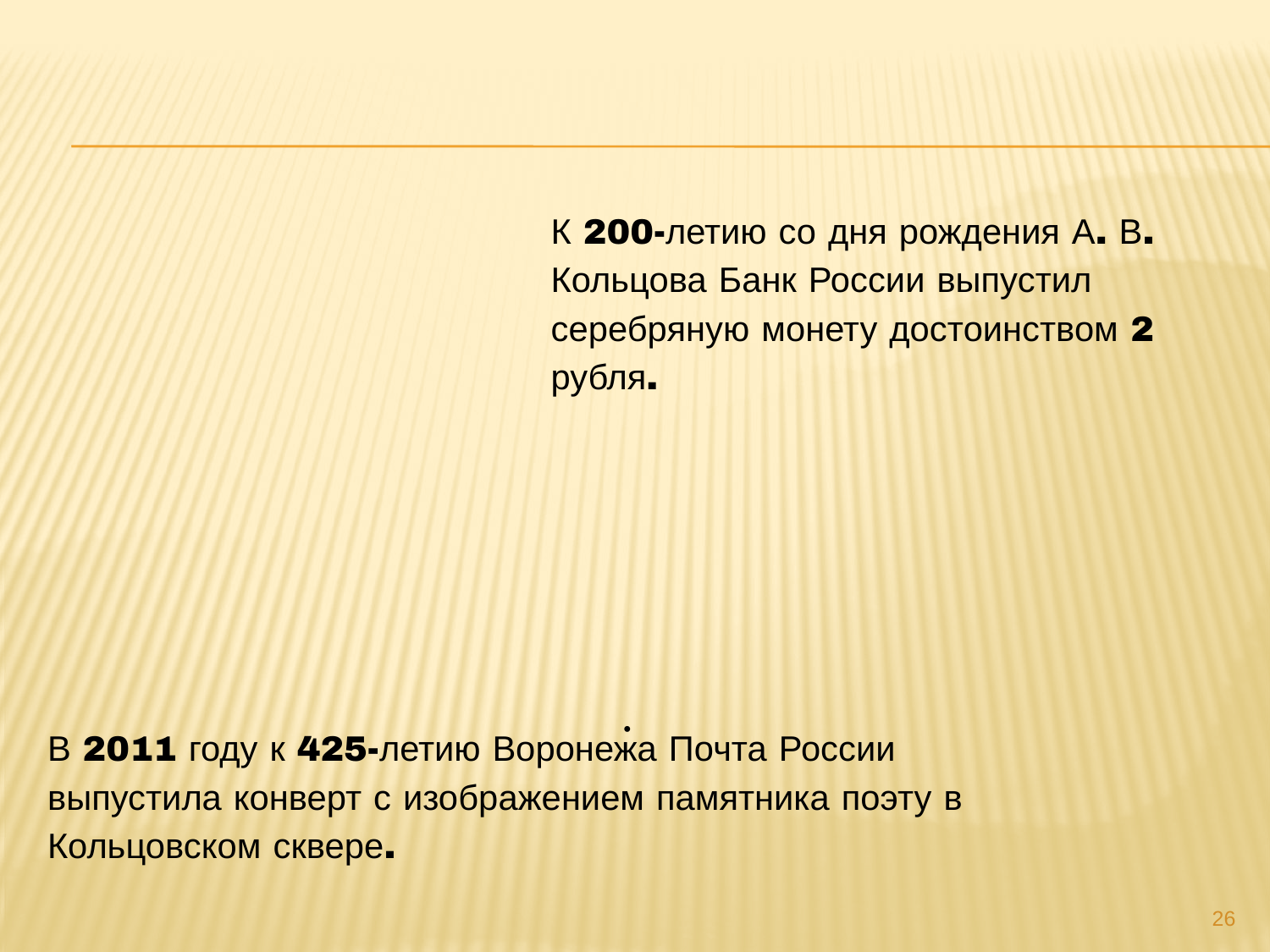

#
К 200-летию со дня рождения А. В. Кольцова Банк России выпустил серебряную монету достоинством 2 рубля.
.
В 2011 году к 425-летию Воронежа Почта России выпустила конверт с изображением памятника поэту в Кольцовском сквере.

26